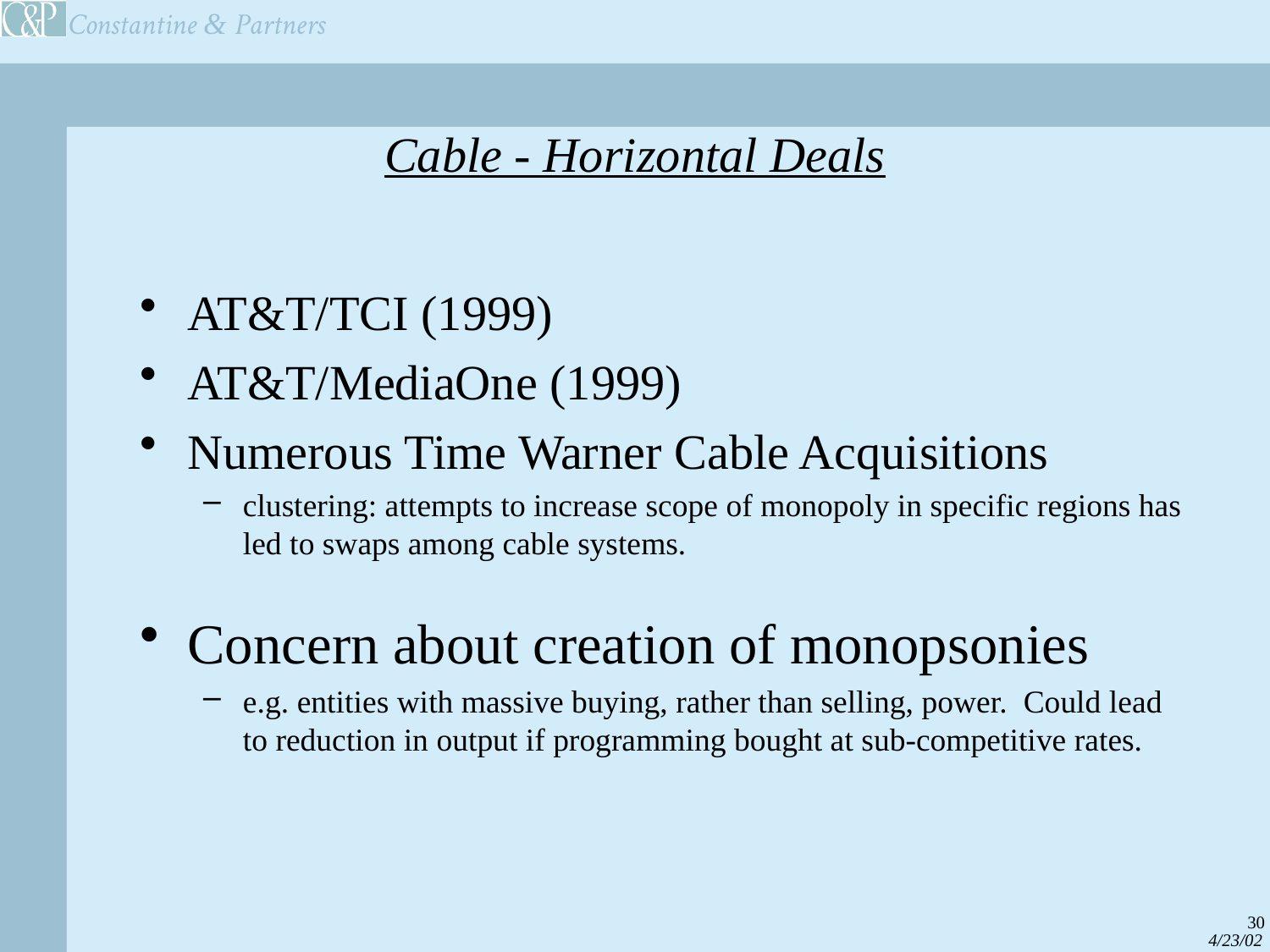

# Cable - Horizontal Deals
AT&T/TCI (1999)
AT&T/MediaOne (1999)
Numerous Time Warner Cable Acquisitions
clustering: attempts to increase scope of monopoly in specific regions has led to swaps among cable systems.

Concern about creation of monopsonies
e.g. entities with massive buying, rather than selling, power.  Could lead to reduction in output if programming bought at sub-competitive rates.